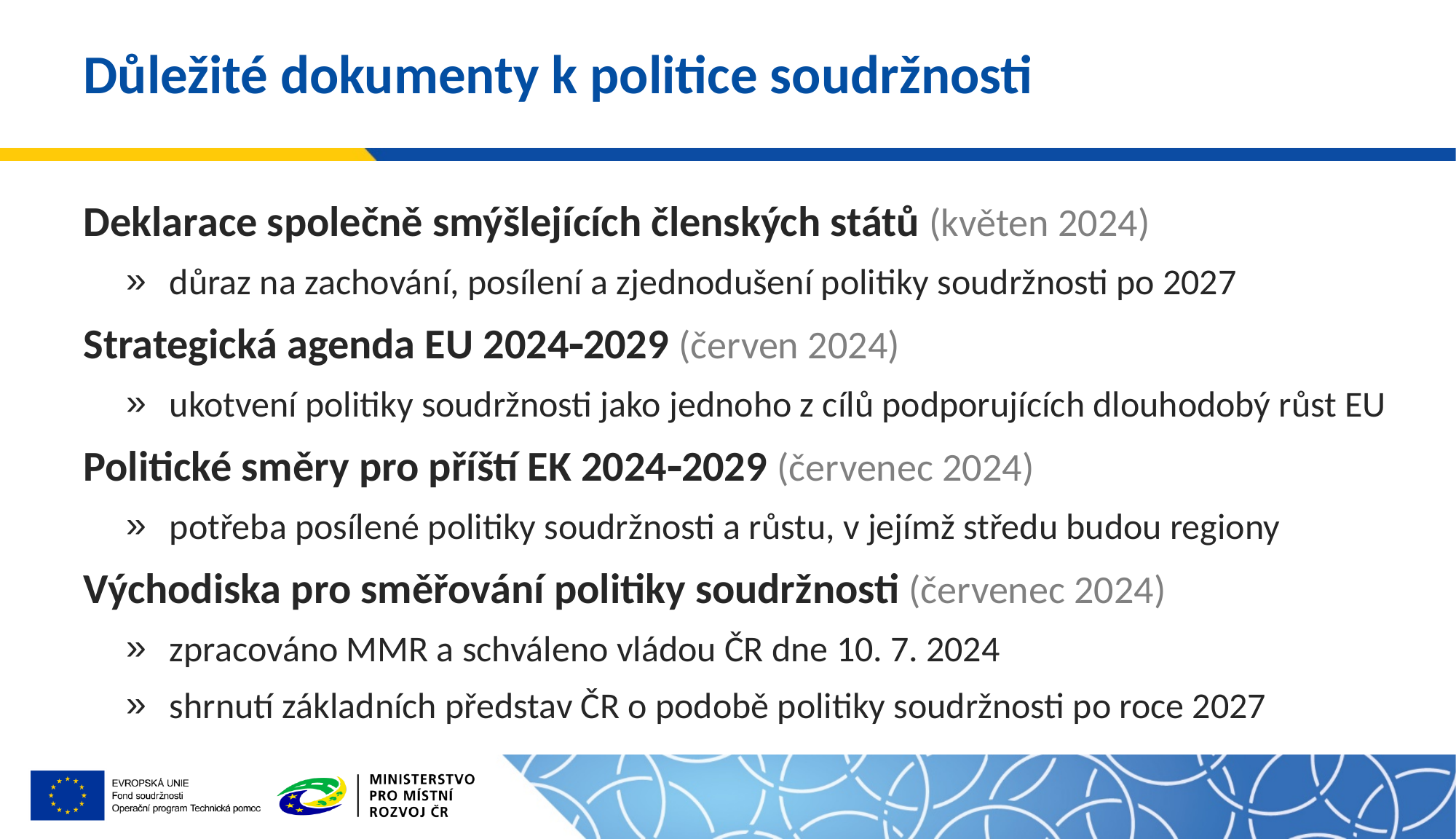

# Důležité dokumenty k politice soudržnosti
Deklarace společně smýšlejících členských států (květen 2024)
důraz na zachování, posílení a zjednodušení politiky soudržnosti po 2027
Strategická agenda EU 2024−2029 (červen 2024)
ukotvení politiky soudržnosti jako jednoho z cílů podporujících dlouhodobý růst EU
Politické směry pro příští EK 2024−2029 (červenec 2024)
potřeba posílené politiky soudržnosti a růstu, v jejímž středu budou regiony
Východiska pro směřování politiky soudržnosti (červenec 2024)
zpracováno MMR a schváleno vládou ČR dne 10. 7. 2024
shrnutí základních představ ČR o podobě politiky soudržnosti po roce 2027